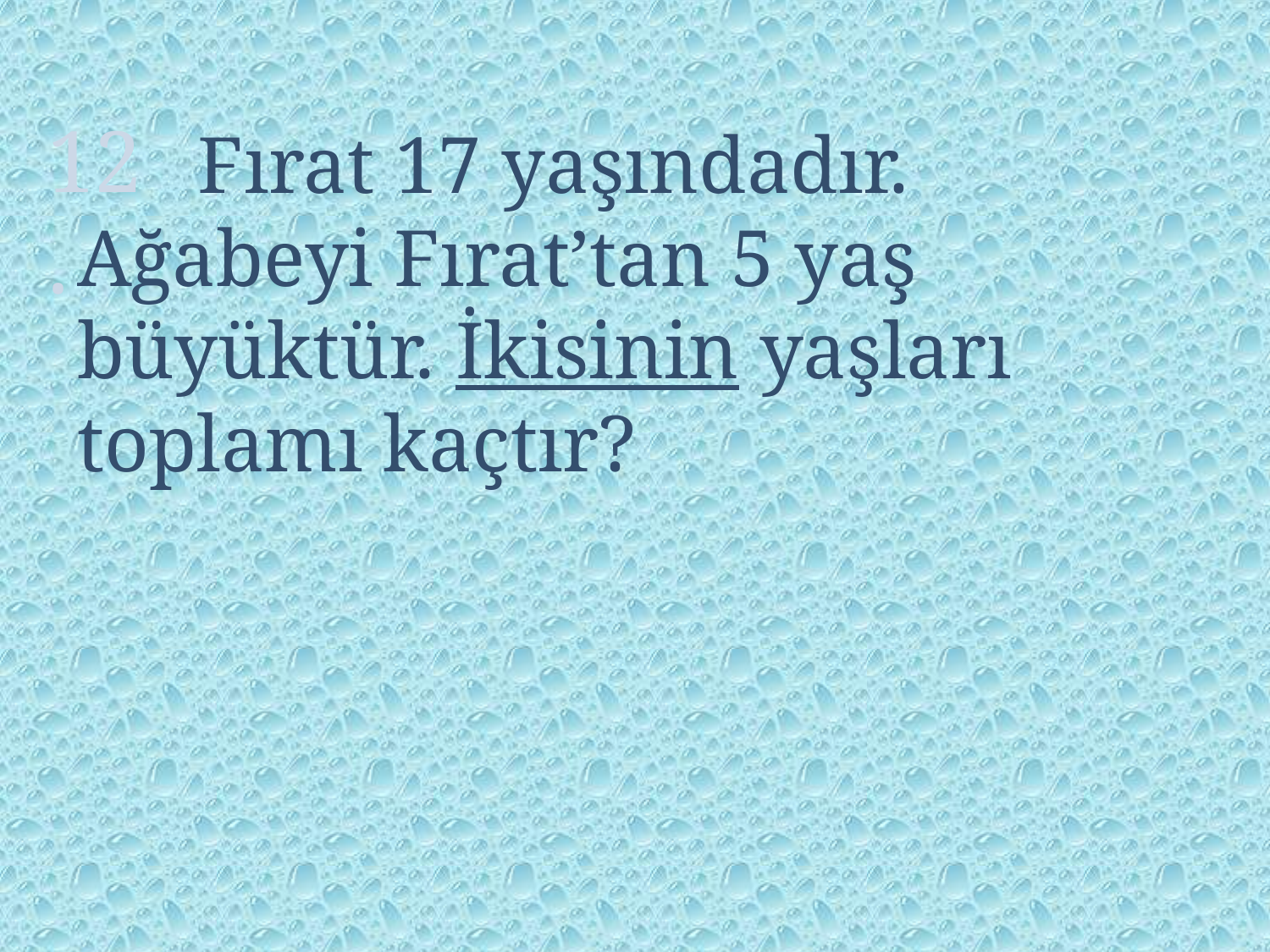

12.

      Fırat 17 yaşındadır. Ağabeyi Fırat’tan 5 yaş büyüktür. İkisinin yaşları toplamı kaçtır?